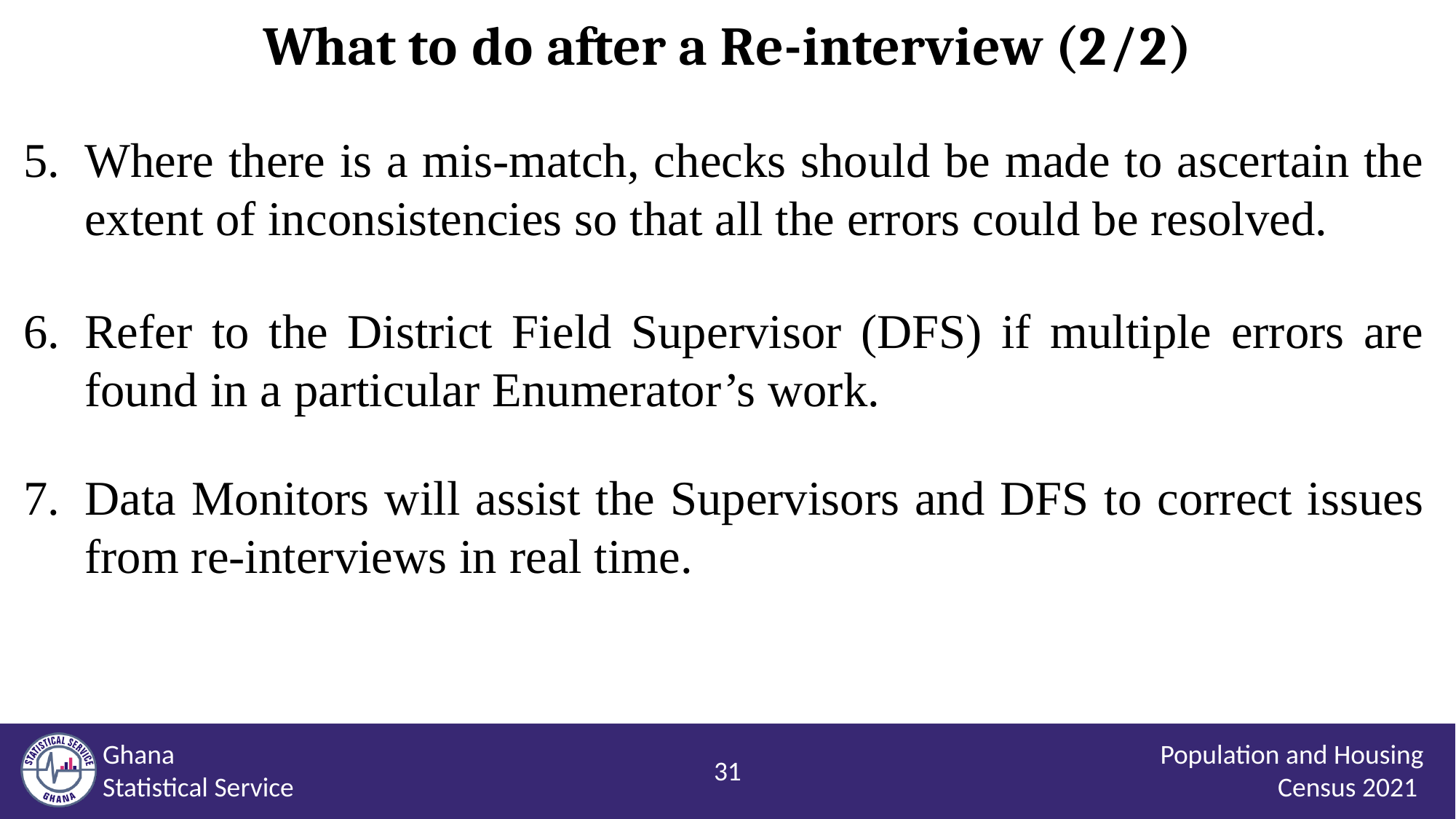

# What to do after a Re-interview (2/2)
Where there is a mis-match, checks should be made to ascertain the extent of inconsistencies so that all the errors could be resolved.

Refer to the District Field Supervisor (DFS) if multiple errors are found in a particular Enumerator’s work.

Data Monitors will assist the Supervisors and DFS to correct issues from re-interviews in real time.

31